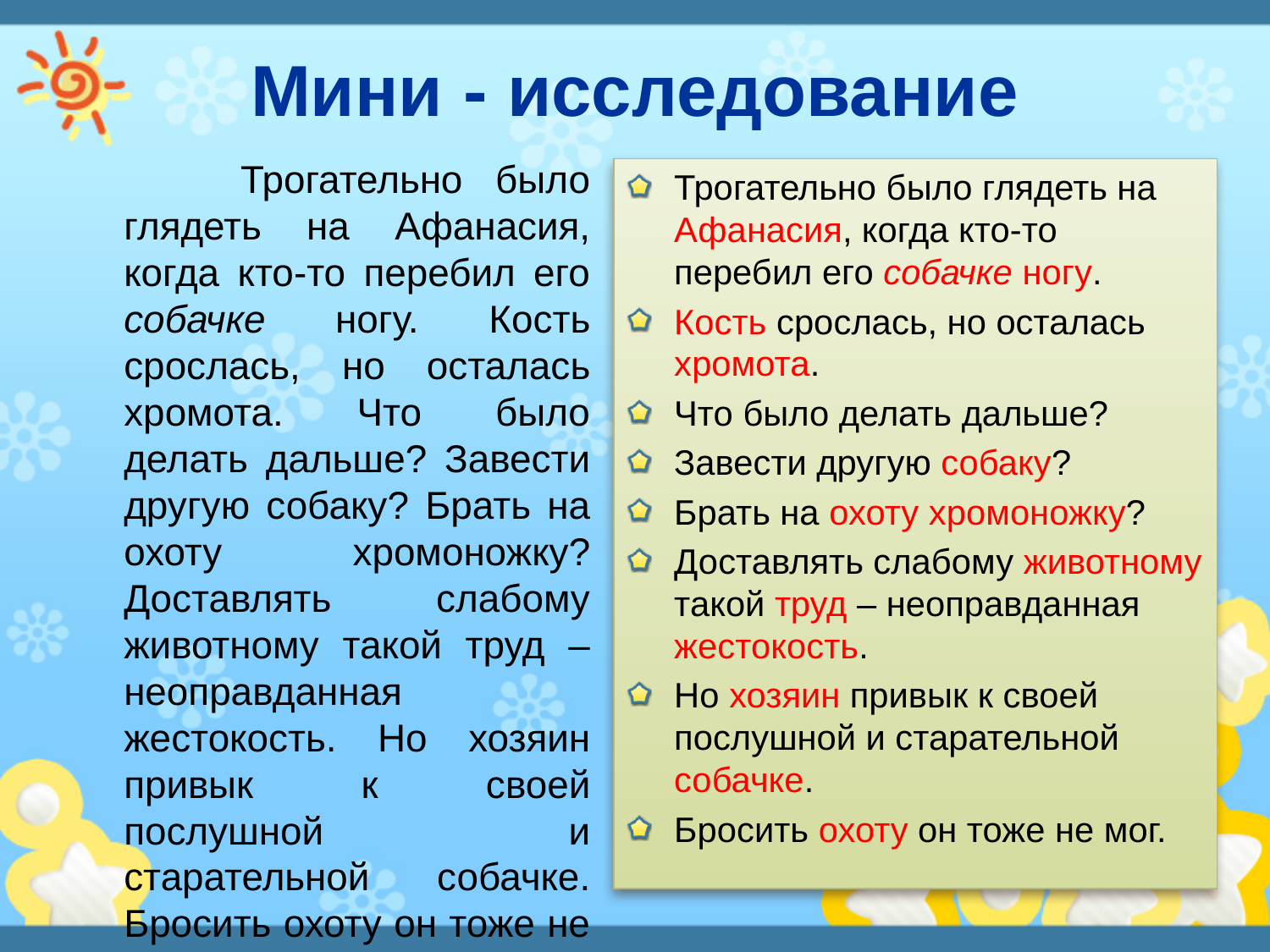

# Мини - исследование
     Трогательно было глядеть на Афанасия, когда кто-то перебил его собачке ногу. Кость срослась, но осталась хромота. Что было делать дальше? Завести другую собаку? Брать на охоту хромоножку? Доставлять слабому животному такой труд – неоправданная жестокость. Но хозяин привык к своей послушной и старательной собачке. Бросить охоту он тоже не мог.
Трогательно было глядеть на Афанасия, когда кто-то перебил его собачке ногу.
Кость срослась, но осталась хромота.
Что было делать дальше?
Завести другую собаку?
Брать на охоту хромоножку?
Доставлять слабому животному такой труд – неоправданная жестокость.
Но хозяин привык к своей послушной и старательной собачке.
Бросить охоту он тоже не мог.